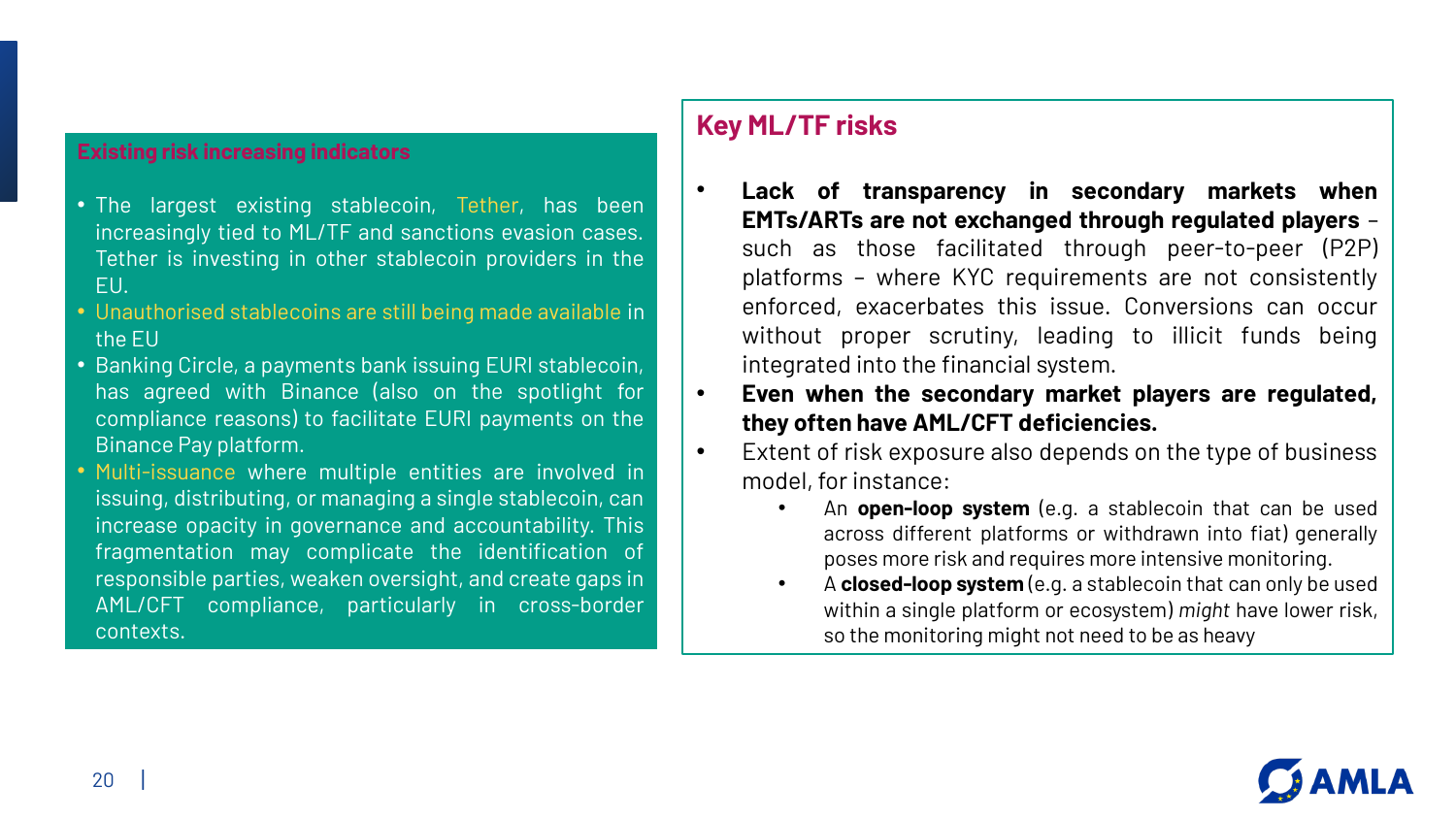

Key ML/TF risks

Lack of transparency in secondary markets when EMTs/ARTs are not exchanged through regulated players – such as those facilitated through peer-to-peer (P2P) platforms – where KYC requirements are not consistently enforced, exacerbates this issue. Conversions can occur without proper scrutiny, leading to illicit funds being integrated into the financial system.
Even when the secondary market players are regulated, they often have AML/CFT deficiencies.
Extent of risk exposure also depends on the type of business model, for instance:
An open-loop system (e.g. a stablecoin that can be used across different platforms or withdrawn into fiat) generally poses more risk and requires more intensive monitoring.
A closed-loop system (e.g. a stablecoin that can only be used within a single platform or ecosystem) might have lower risk, so the monitoring might not need to be as heavy
Existing risk increasing indicators

The largest existing stablecoin, Tether, has been increasingly tied to ML/TF and sanctions evasion cases. Tether is investing in other stablecoin providers in the EU.
Unauthorised stablecoins are still being made available in the EU
Banking Circle, a payments bank issuing EURI stablecoin, has agreed with Binance (also on the spotlight for compliance reasons) to facilitate EURI payments on the Binance Pay platform.
Multi-issuance where multiple entities are involved in issuing, distributing, or managing a single stablecoin, can increase opacity in governance and accountability. This fragmentation may complicate the identification of responsible parties, weaken oversight, and create gaps in AML/CFT compliance, particularly in cross-border contexts.
20